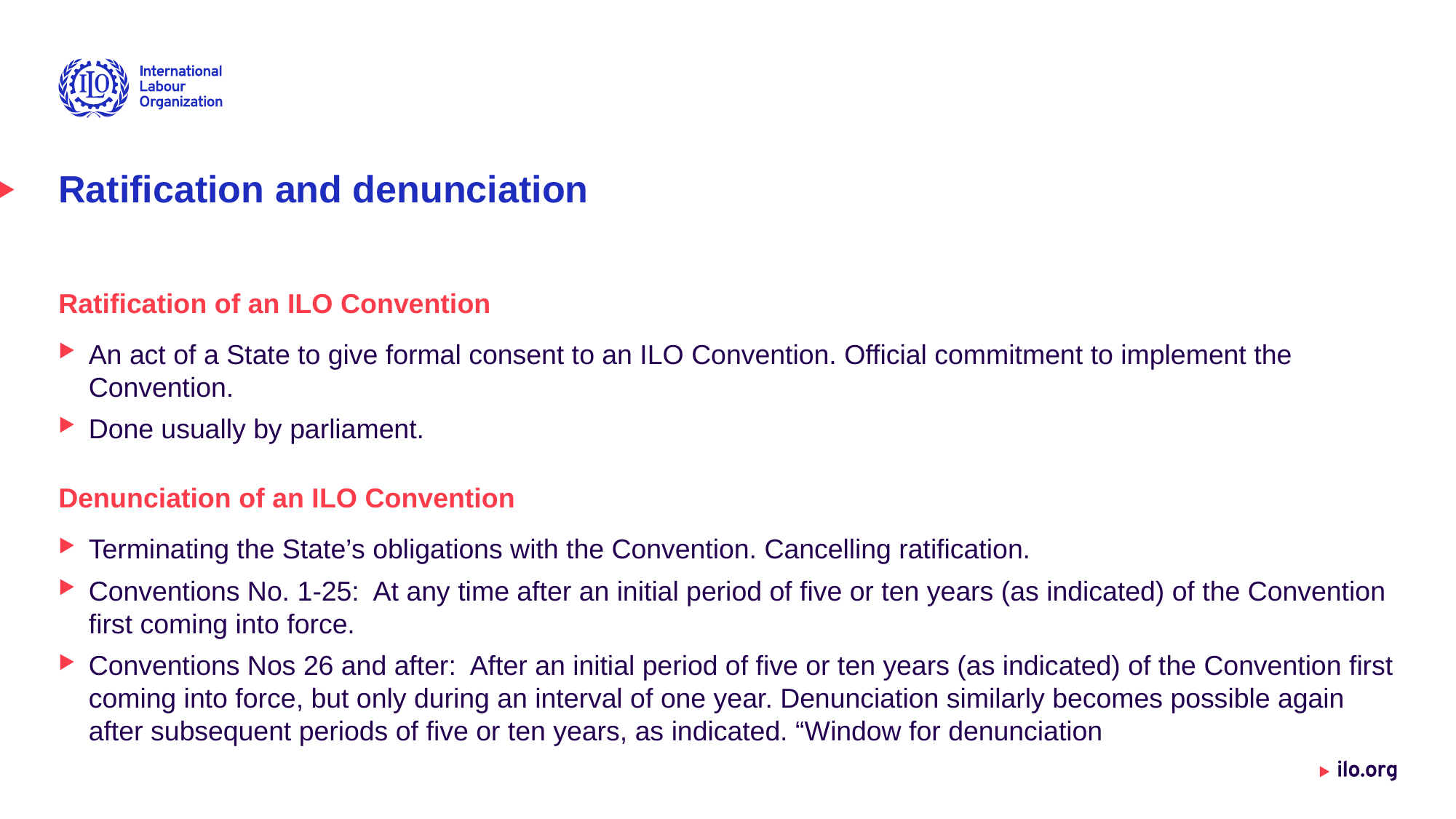

# Ratification and denunciation
Ratification of an ILO Convention
An act of a State to give formal consent to an ILO Convention. Official commitment to implement the Convention.
Done usually by parliament.
Denunciation of an ILO Convention
Terminating the State’s obligations with the Convention. Cancelling ratification.
Conventions No. 1-25:  At any time after an initial period of five or ten years (as indicated) of the Convention first coming into force.
Conventions Nos 26 and after:  After an initial period of five or ten years (as indicated) of the Convention first coming into force, but only during an interval of one year. Denunciation similarly becomes possible again after subsequent periods of five or ten years, as indicated. “Window for denunciation